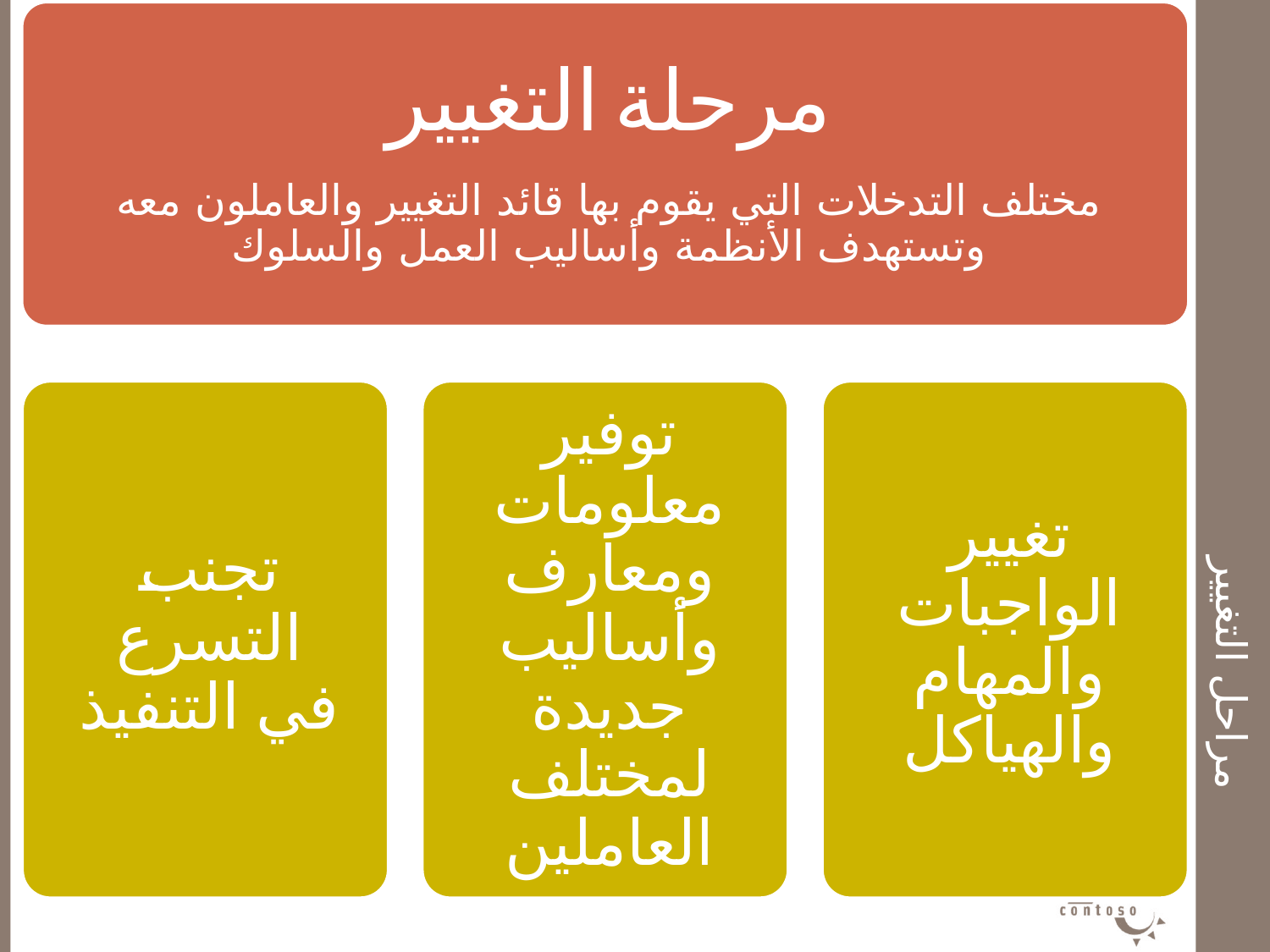

مرحلة التغيير
مختلف التدخلات التي يقوم بها قائد التغيير والعاملون معه وتستهدف الأنظمة وأساليب العمل والسلوك
تجنب التسرع في التنفيذ
توفير معلومات ومعارف وأساليب جديدة لمختلف العاملين
تغيير الواجبات والمهام والهياكل
# مراحل التغيير